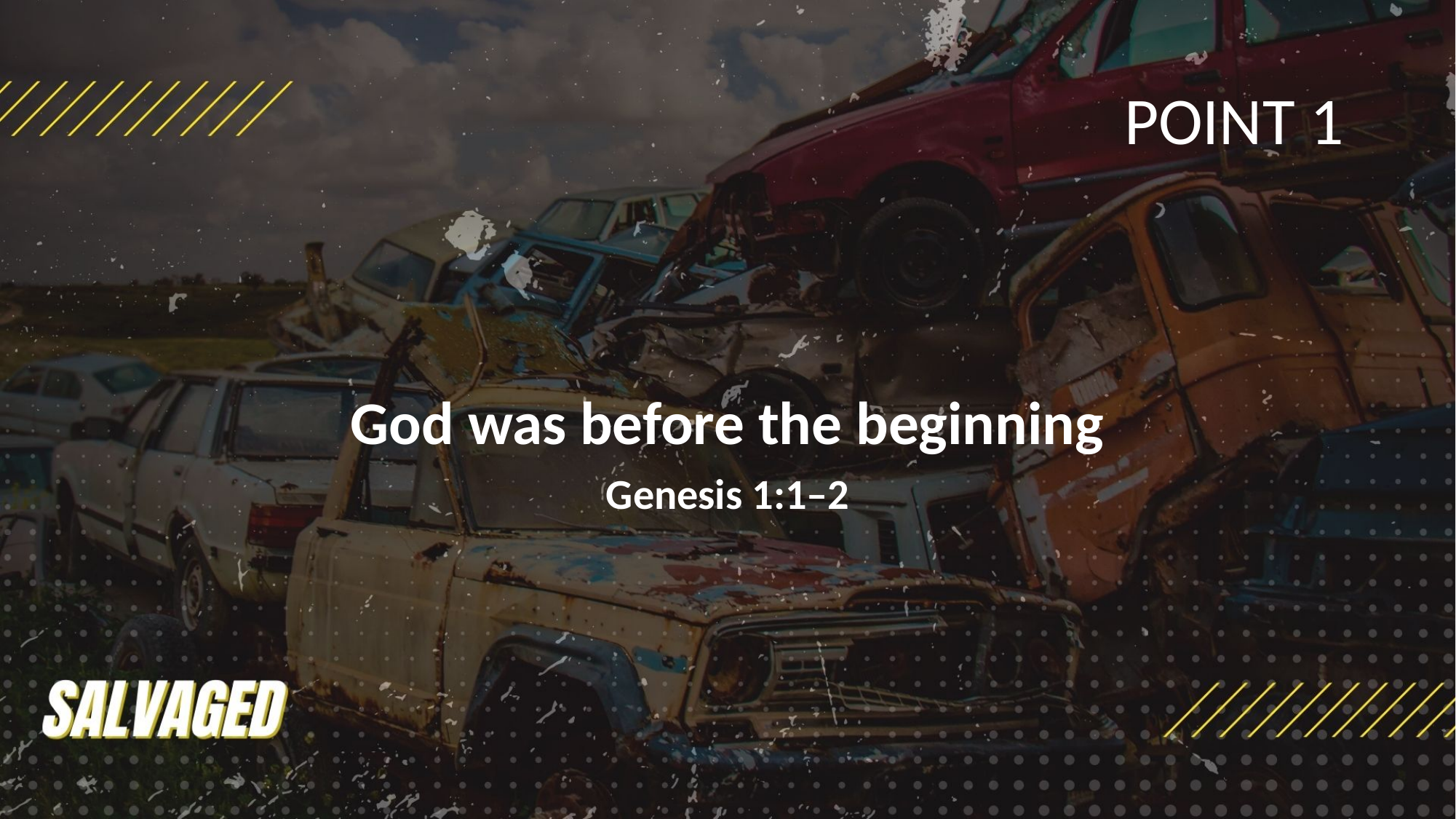

# POINT 1

God was before the beginning
Genesis 1:1–2